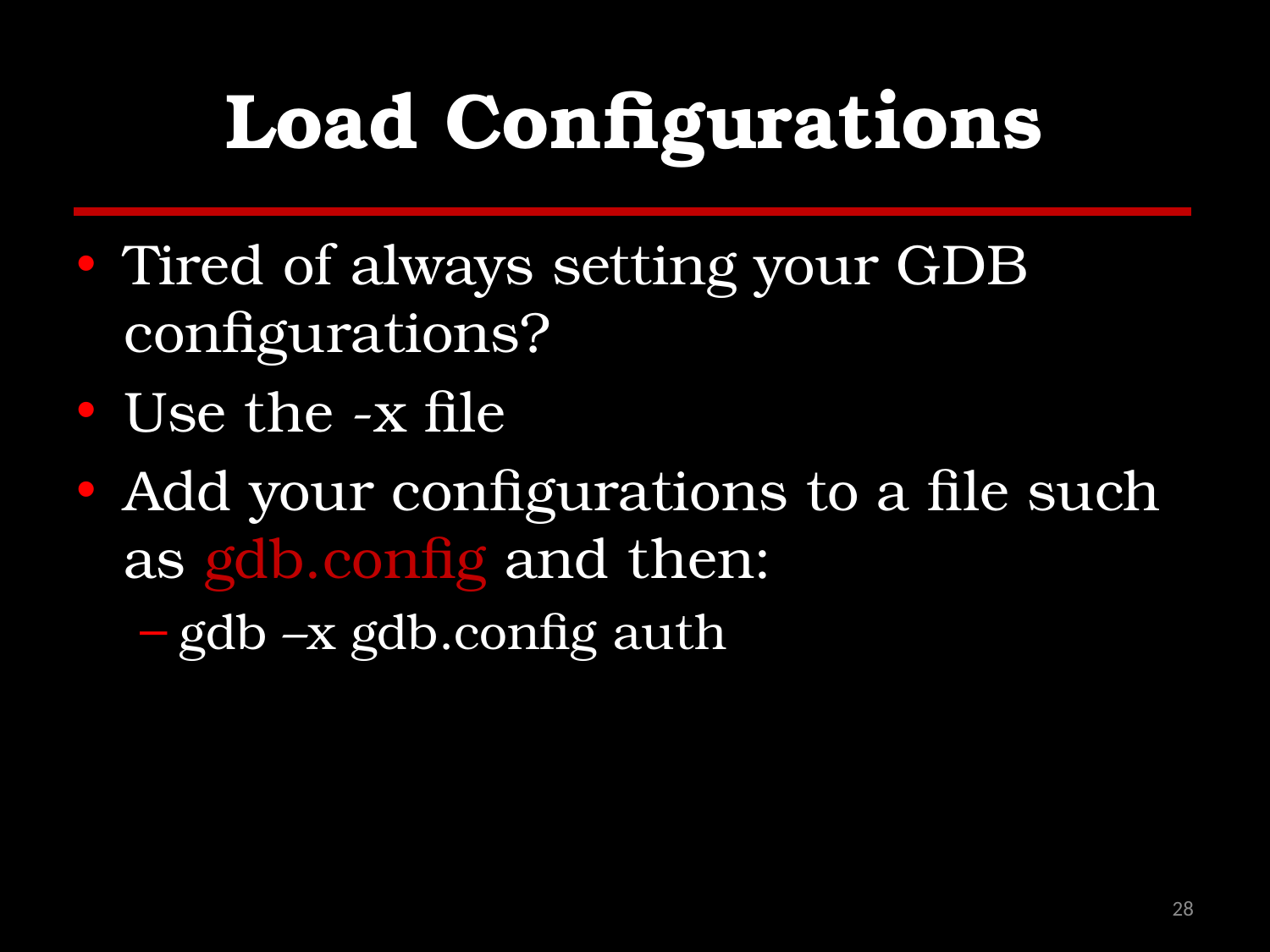

# Load Configurations
Tired of always setting your GDB configurations?
Use the -x file
Add your configurations to a file such as gdb.config and then:
gdb –x gdb.config auth
28